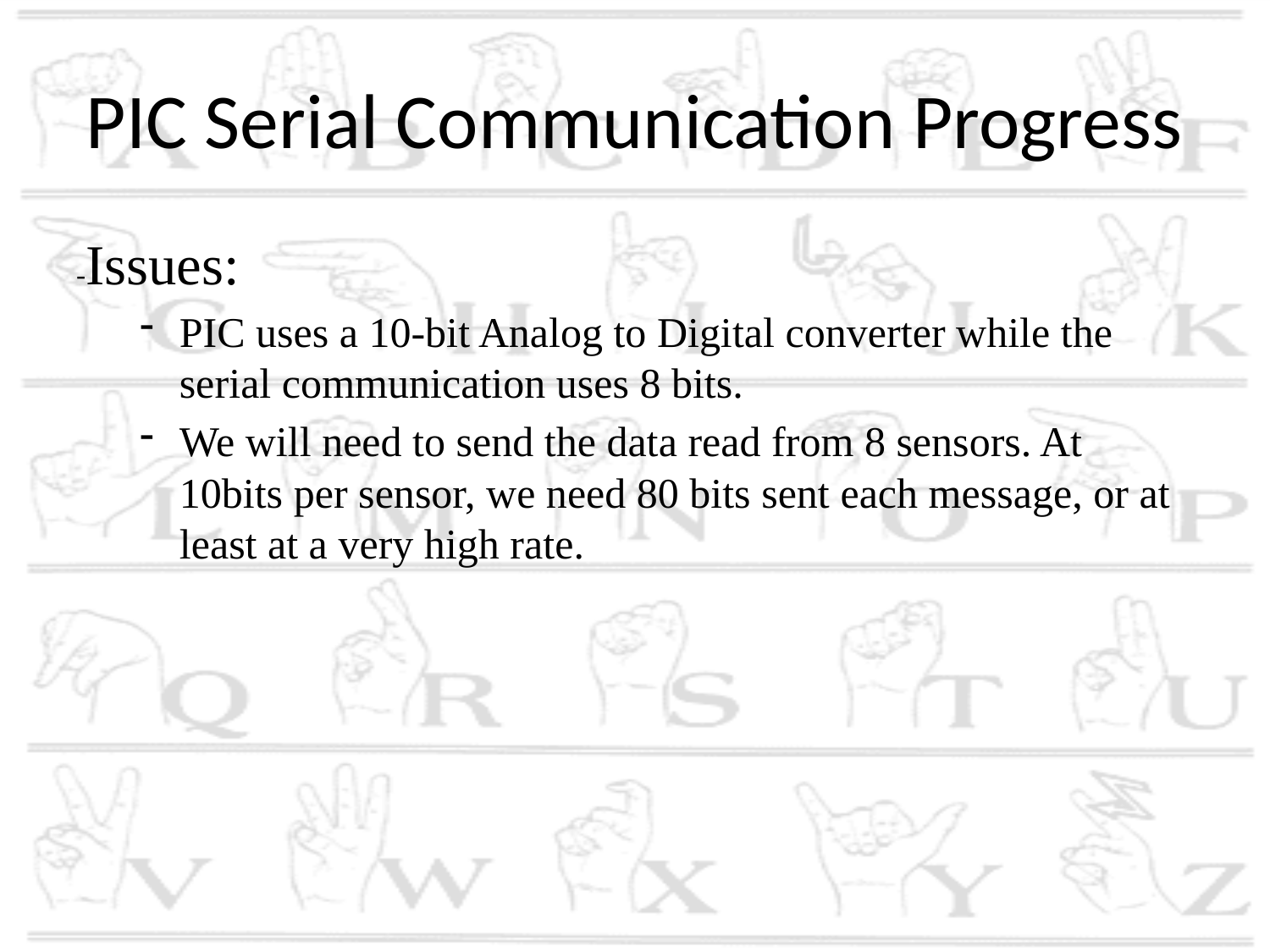

# PIC Serial Communication Progress
-Issues:
PIC uses a 10-bit Analog to Digital converter while the serial communication uses 8 bits.
We will need to send the data read from 8 sensors. At 10bits per sensor, we need 80 bits sent each message, or at least at a very high rate.